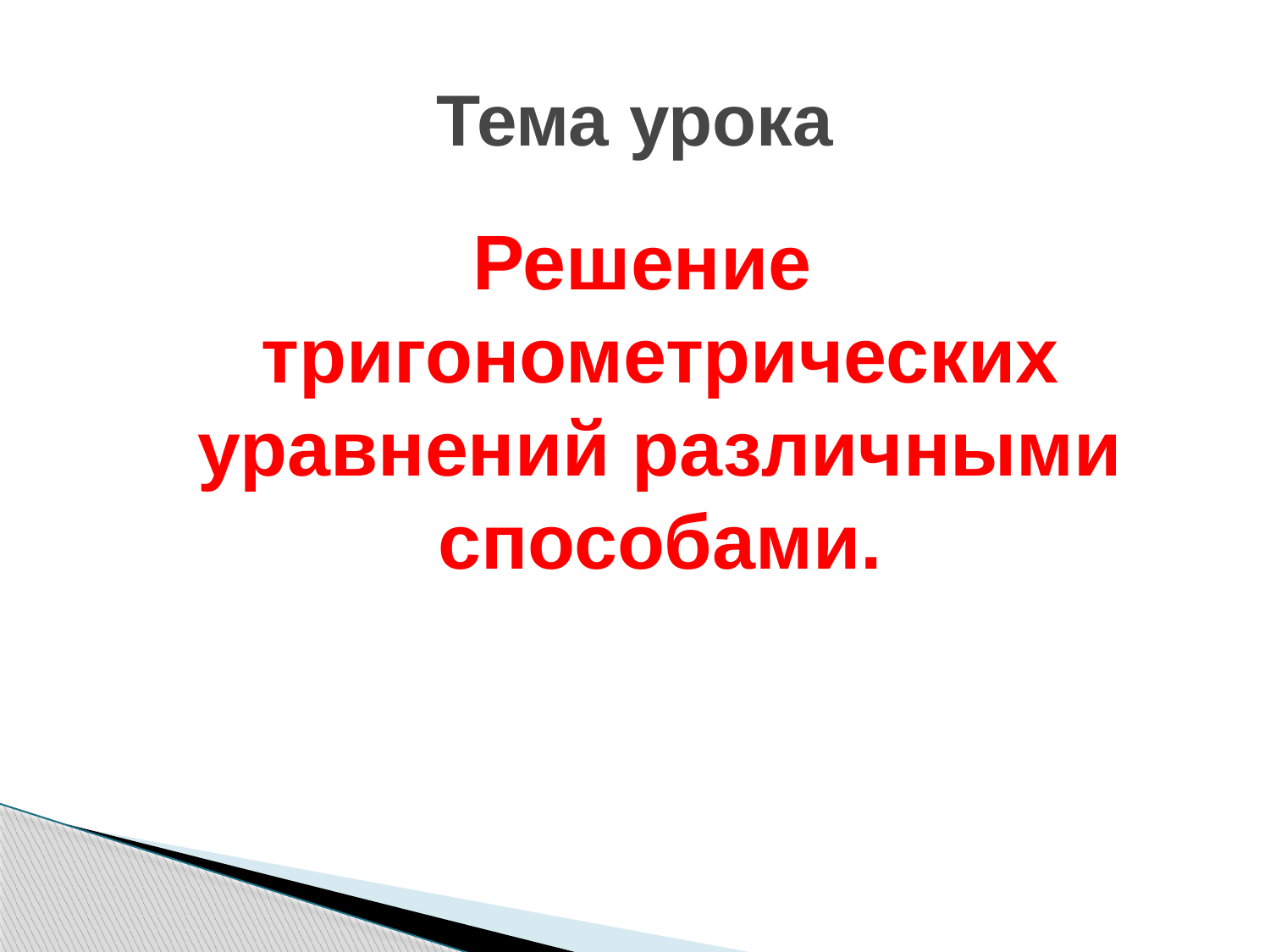

# Тема урока
Решение тригонометрических уравнений различными способами.